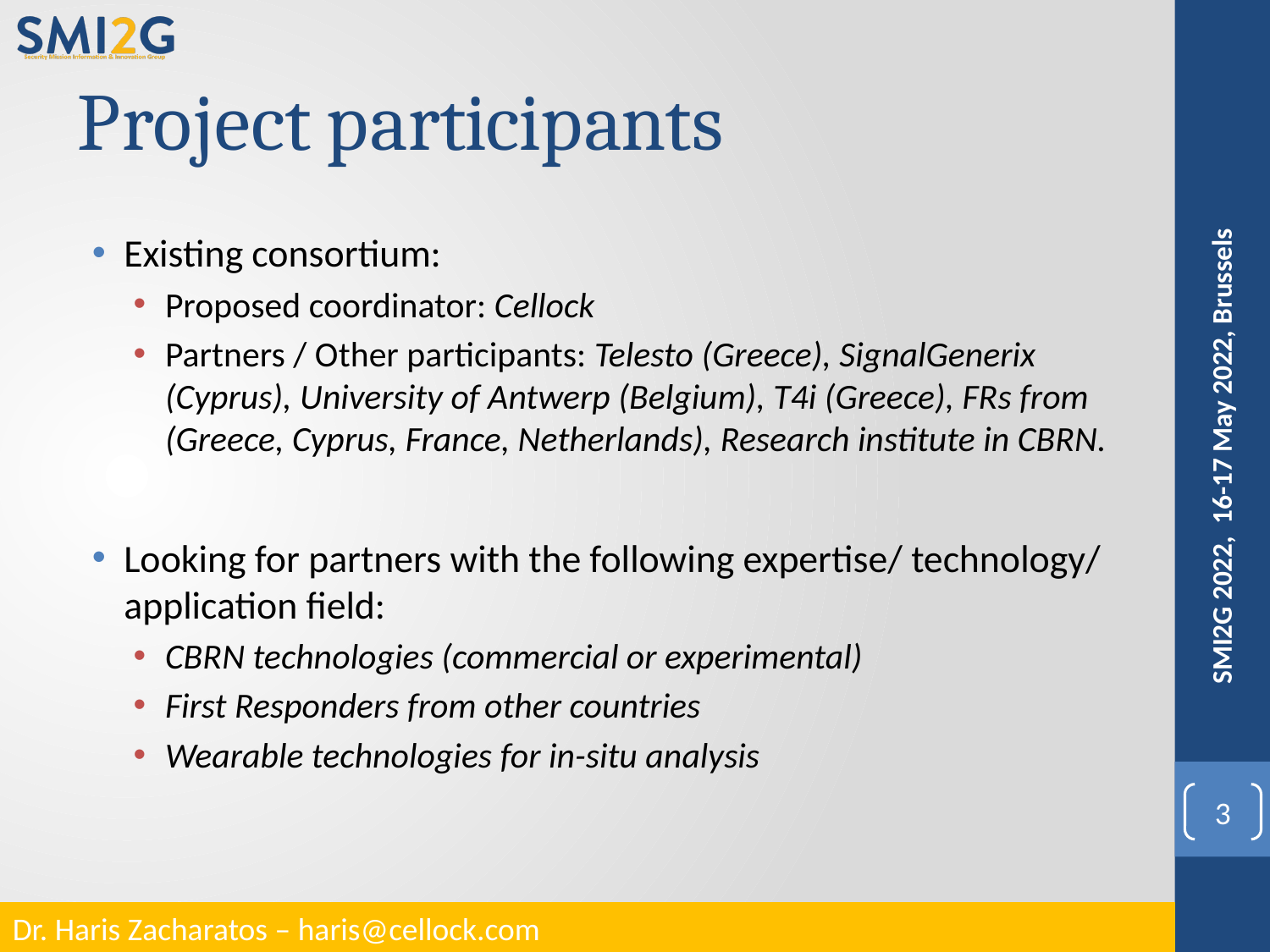

# Project participants
Existing consortium:
Proposed coordinator: Cellock
Partners / Other participants: Telesto (Greece), SignalGenerix (Cyprus), University of Antwerp (Belgium), T4i (Greece), FRs from (Greece, Cyprus, France, Netherlands), Research institute in CBRN.

Looking for partners with the following expertise/ technology/ application field:
CBRN technologies (commercial or experimental)
First Responders from other countries
Wearable technologies for in-situ analysis

SMI2G 2022,  16-17 May 2022, Brussels
3
Dr. Haris Zacharatos – haris@cellock.com